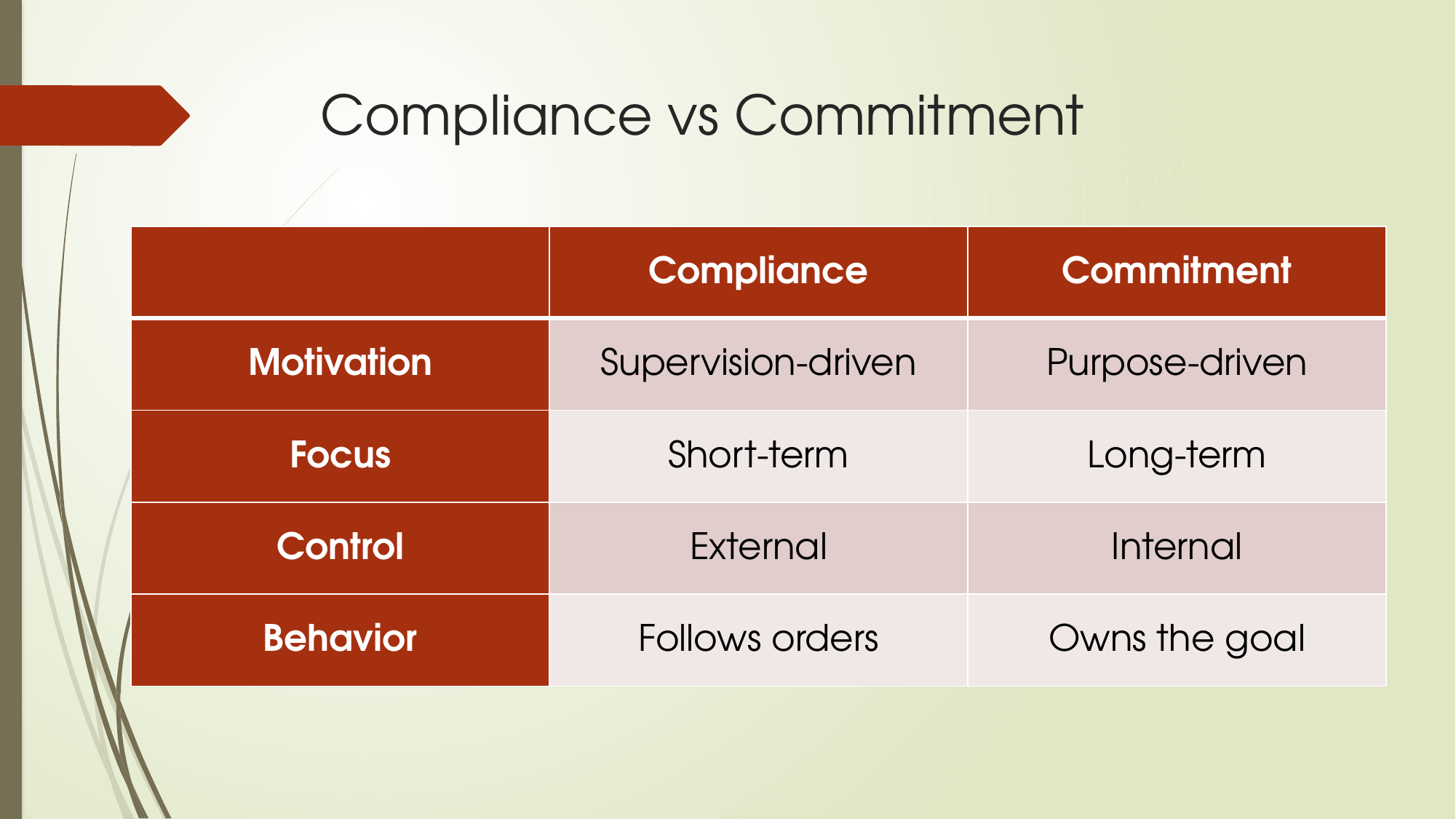

# Compliance vs Commitment
|  | Compliance | Commitment |
| --- | --- | --- |
| Motivation | Supervision-driven | Purpose-driven |
| Focus | Short-term | Long-term |
| Control | External | Internal |
| Behavior | Follows orders | Owns the goal |